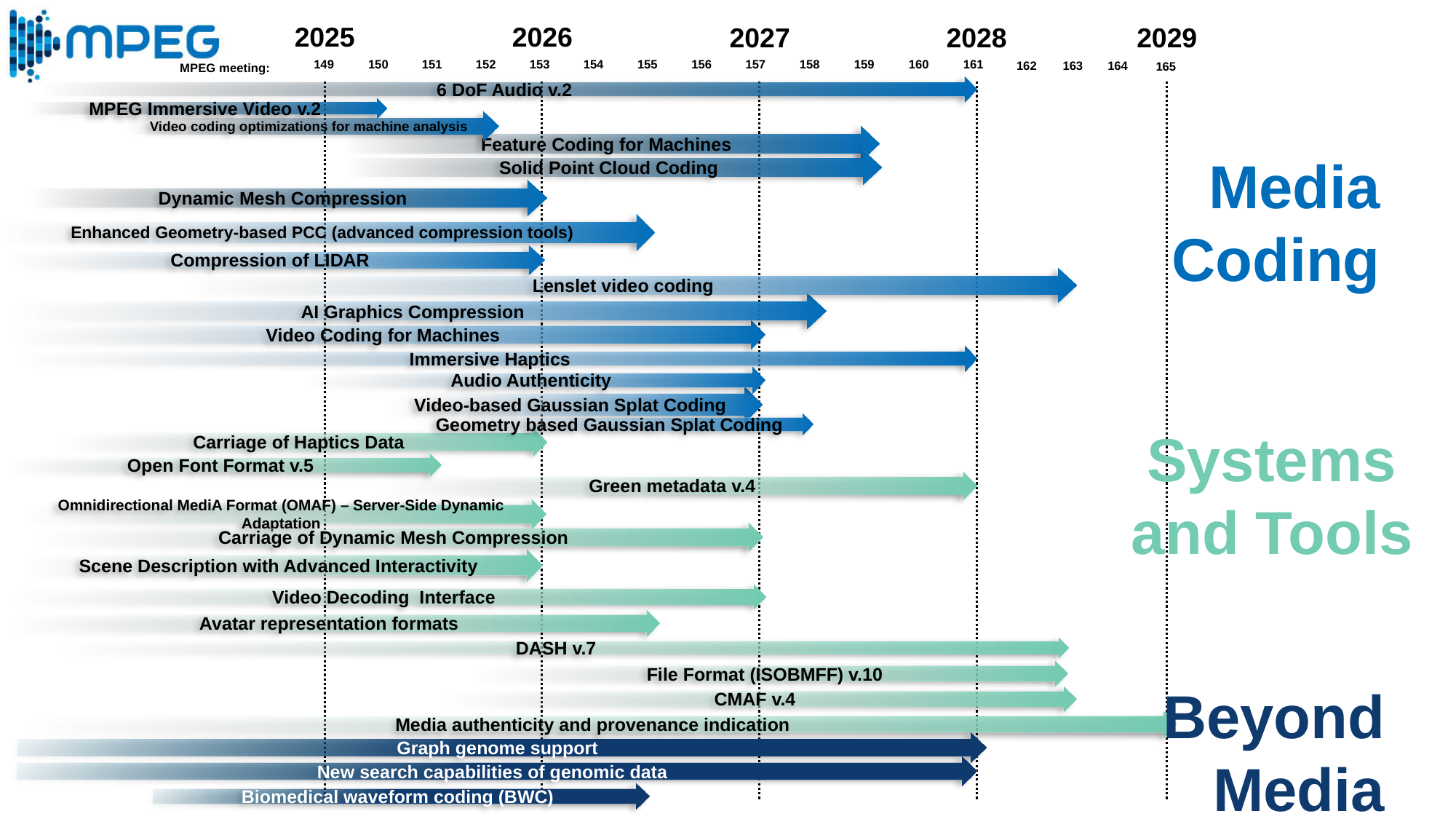

2025
2026
2027
2028
2029
149
150
151
152
153
154
155
156
157
158
159
160
161
MPEG meeting:
162
163
164
165
6 DoF Audio v.2
MPEG Immersive Video v.2
Video coding optimizations for machine analysis
Feature Coding for Machines
Media
Coding
Solid Point Cloud Coding
Dynamic Mesh Compression
Enhanced Geometry-based PCC (advanced compression tools)
Compression of LIDAR
Lenslet video coding
AI Graphics Compression
Video Coding for Machines
Immersive Haptics
Audio Authenticity
Video-based Gaussian Splat Coding

Geometry based Gaussian Splat Coding

Systems  and Tools
Carriage of Haptics Data
Open Font Format v.5
Green metadata v.4
Omnidirectional MediA Format (OMAF) – Server-Side Dynamic Adaptation
Carriage of Dynamic Mesh Compression
Scene Description with Advanced Interactivity
Video Decoding  Interface
Avatar representation formats
DASH v.7
File Format (ISOBMFF) v.10
Beyond Media
CMAF v.4
Media authenticity and provenance indication
Graph genome support
New search capabilities of genomic data
Biomedical waveform coding (BWC)